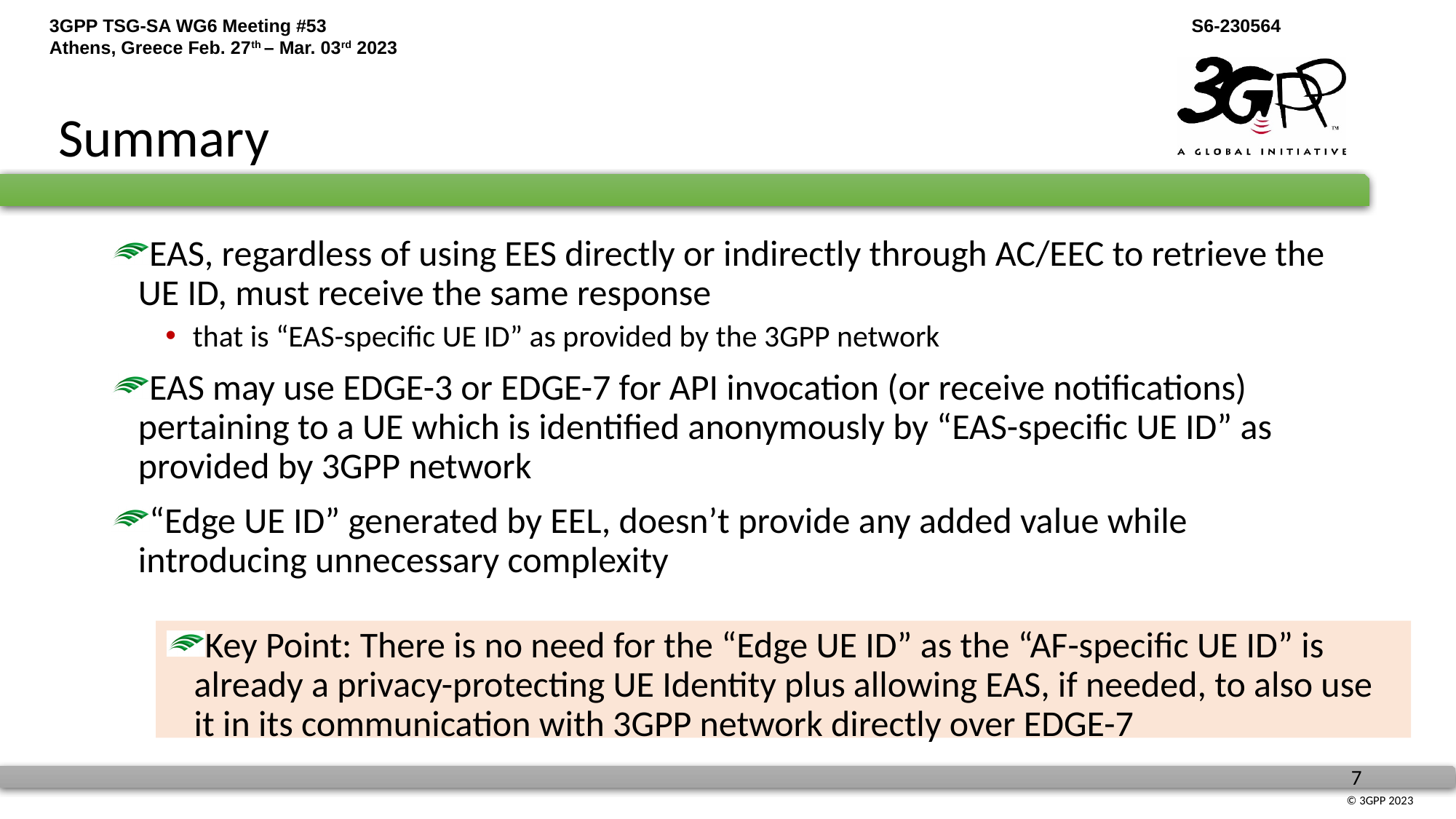

# Summary
EAS, regardless of using EES directly or indirectly through AC/EEC to retrieve the UE ID, must receive the same response
that is “EAS-specific UE ID” as provided by the 3GPP network
EAS may use EDGE-3 or EDGE-7 for API invocation (or receive notifications) pertaining to a UE which is identified anonymously by “EAS-specific UE ID” as provided by 3GPP network
“Edge UE ID” generated by EEL, doesn’t provide any added value while introducing unnecessary complexity
Key Point: There is no need for the “Edge UE ID” as the “AF-specific UE ID” is already a privacy-protecting UE Identity plus allowing EAS, if needed, to also use it in its communication with 3GPP network directly over EDGE-7